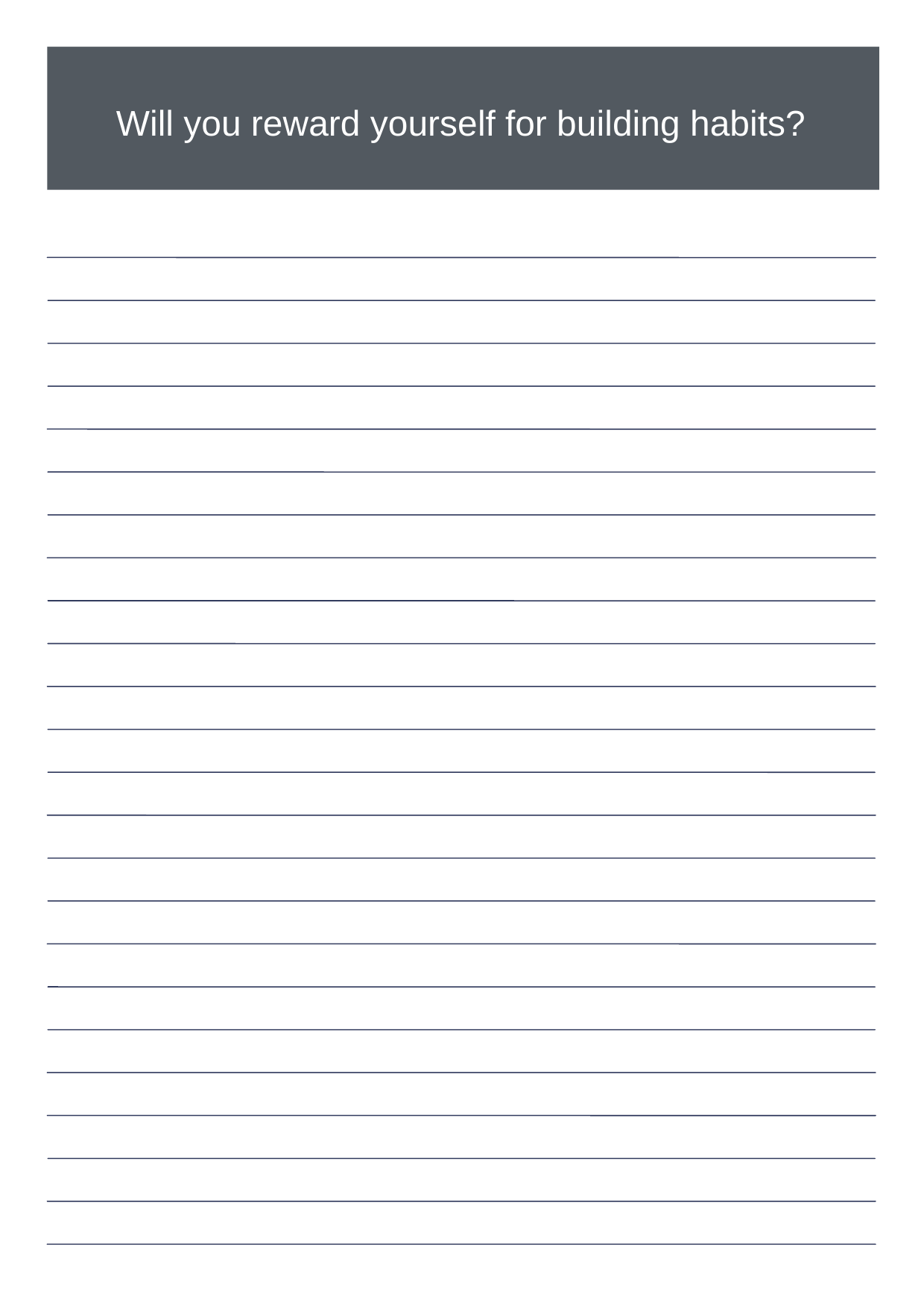

Will you reward yourself for building habits?